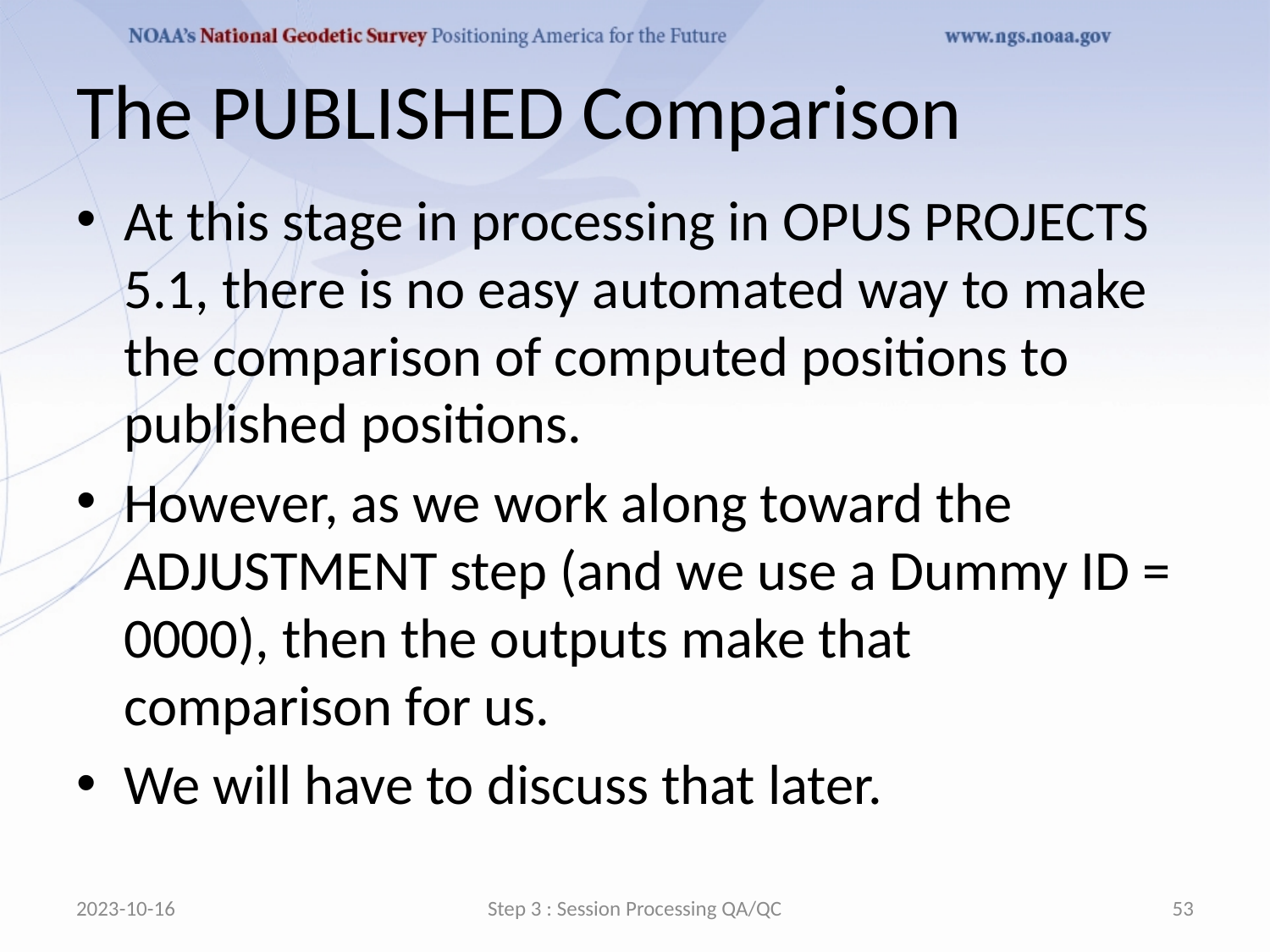

# The PUBLISHED Comparison
At this stage in processing in OPUS PROJECTS 5.1, there is no easy automated way to make the comparison of computed positions to published positions.
However, as we work along toward the ADJUSTMENT step (and we use a Dummy ID = 0000), then the outputs make that comparison for us.
We will have to discuss that later.
2023-10-16
Step 3 : Session Processing QA/QC
53